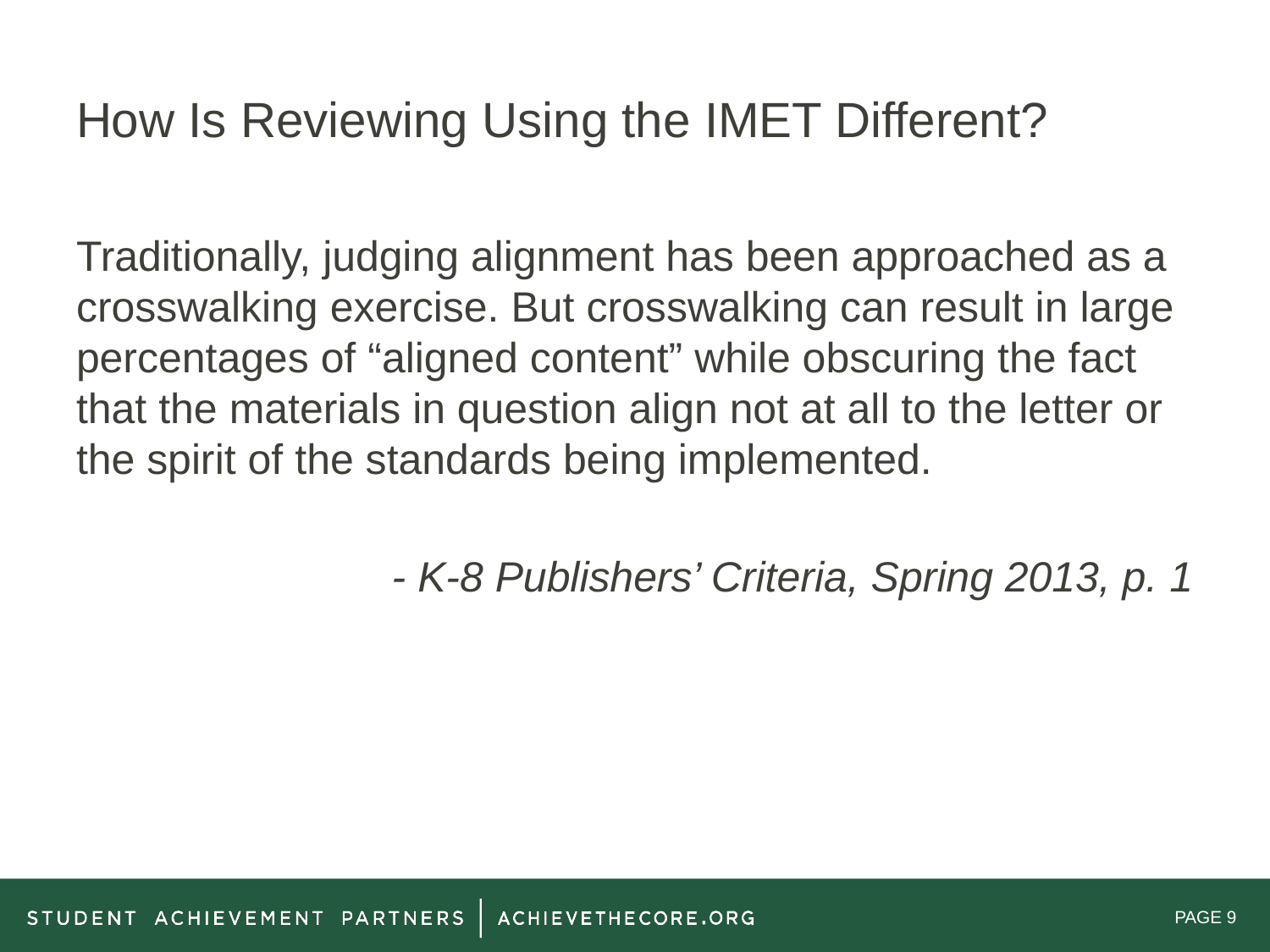

# How Is Reviewing Using the IMET Different?
Traditionally, judging alignment has been approached as a crosswalking exercise. But crosswalking can result in large percentages of “aligned content” while obscuring the fact that the materials in question align not at all to the letter or the spirit of the standards being implemented.

- K-8 Publishers’ Criteria, Spring 2013, p. 1